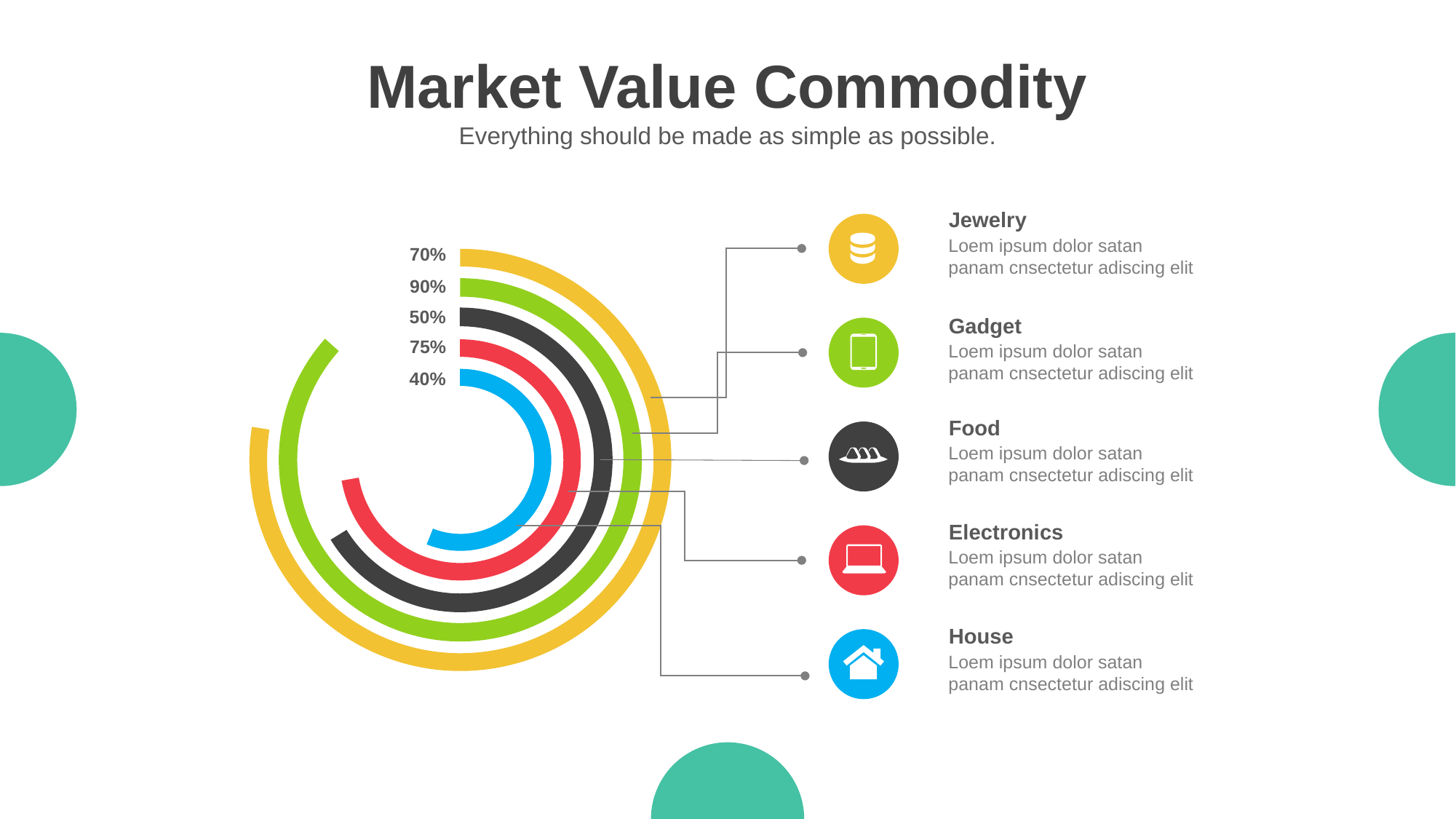

Market Value Commodity
Everything should be made as simple as possible.
Jewelry
Loem ipsum dolor satan panam cnsectetur adiscing elit

70%

90%
50%
Gadget
Loem ipsum dolor satan panam cnsectetur adiscing elit

75%
40%
Food
Loem ipsum dolor satan panam cnsectetur adiscing elit

Electronics
Loem ipsum dolor satan panam cnsectetur adiscing elit

House
Loem ipsum dolor satan panam cnsectetur adiscing elit